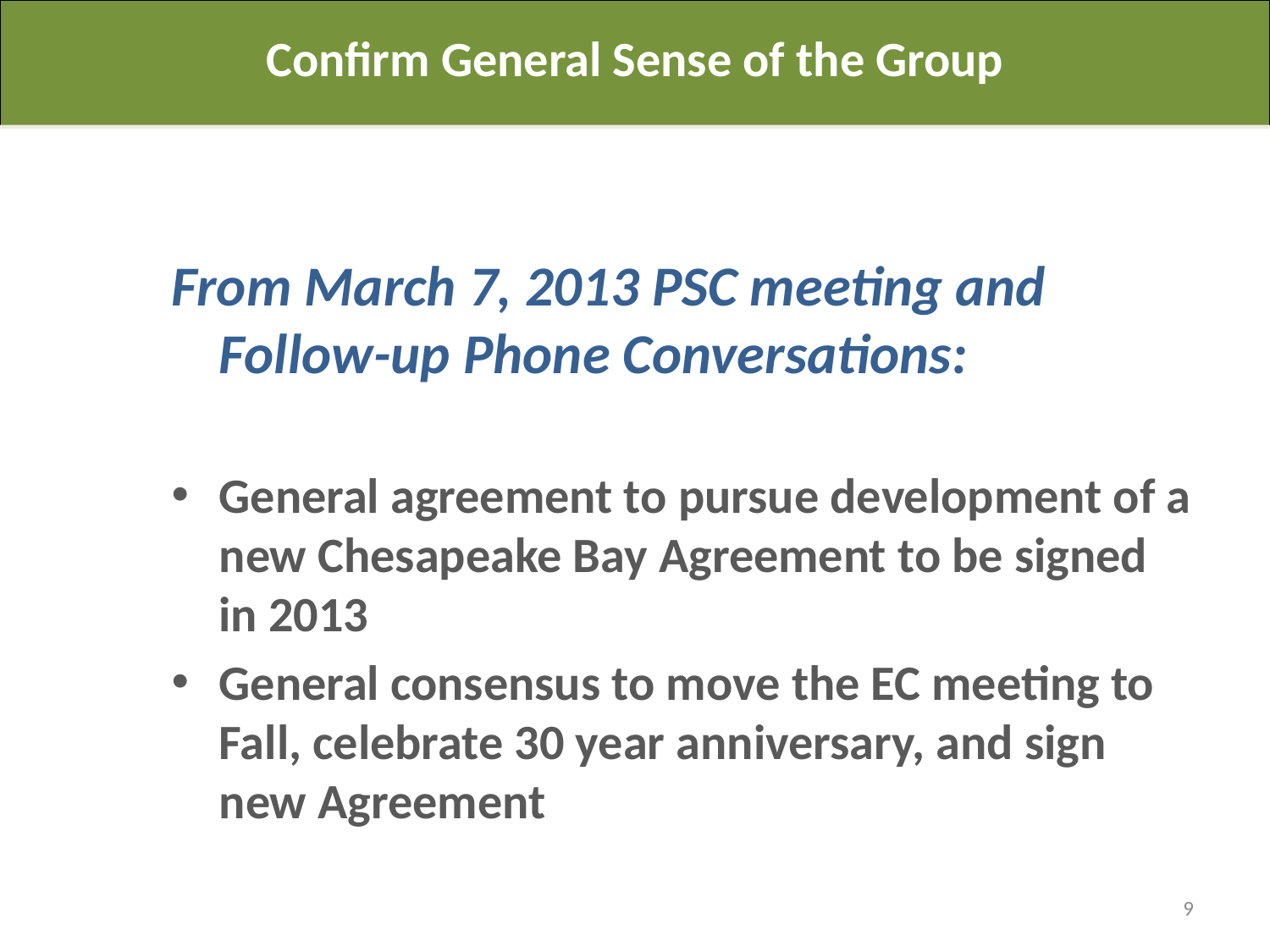

Confirm General Sense of the Group
From March 7, 2013 PSC meeting and Follow-up Phone Conversations:

General agreement to pursue development of a new Chesapeake Bay Agreement to be signed in 2013
General consensus to move the EC meeting to Fall, celebrate 30 year anniversary, and sign new Agreement

9